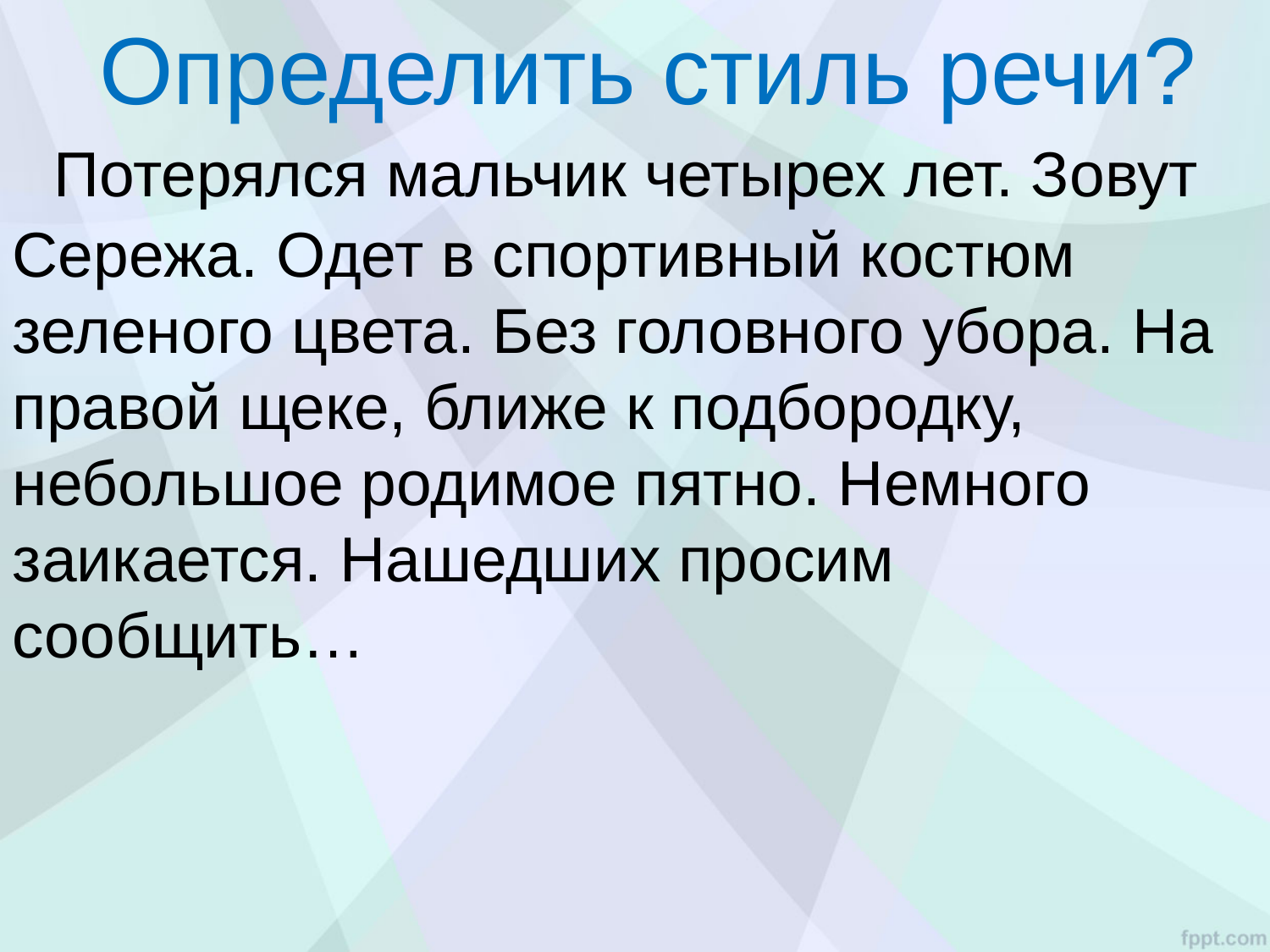

# Определить стиль речи?
  Потерялся мальчик четырех лет. Зовут Сережа. Одет в спортивный костюм зеленого цвета. Без головного убора. На правой щеке, ближе к подбородку, небольшое родимое пятно. Немного заикается. Нашедших просим сообщить…